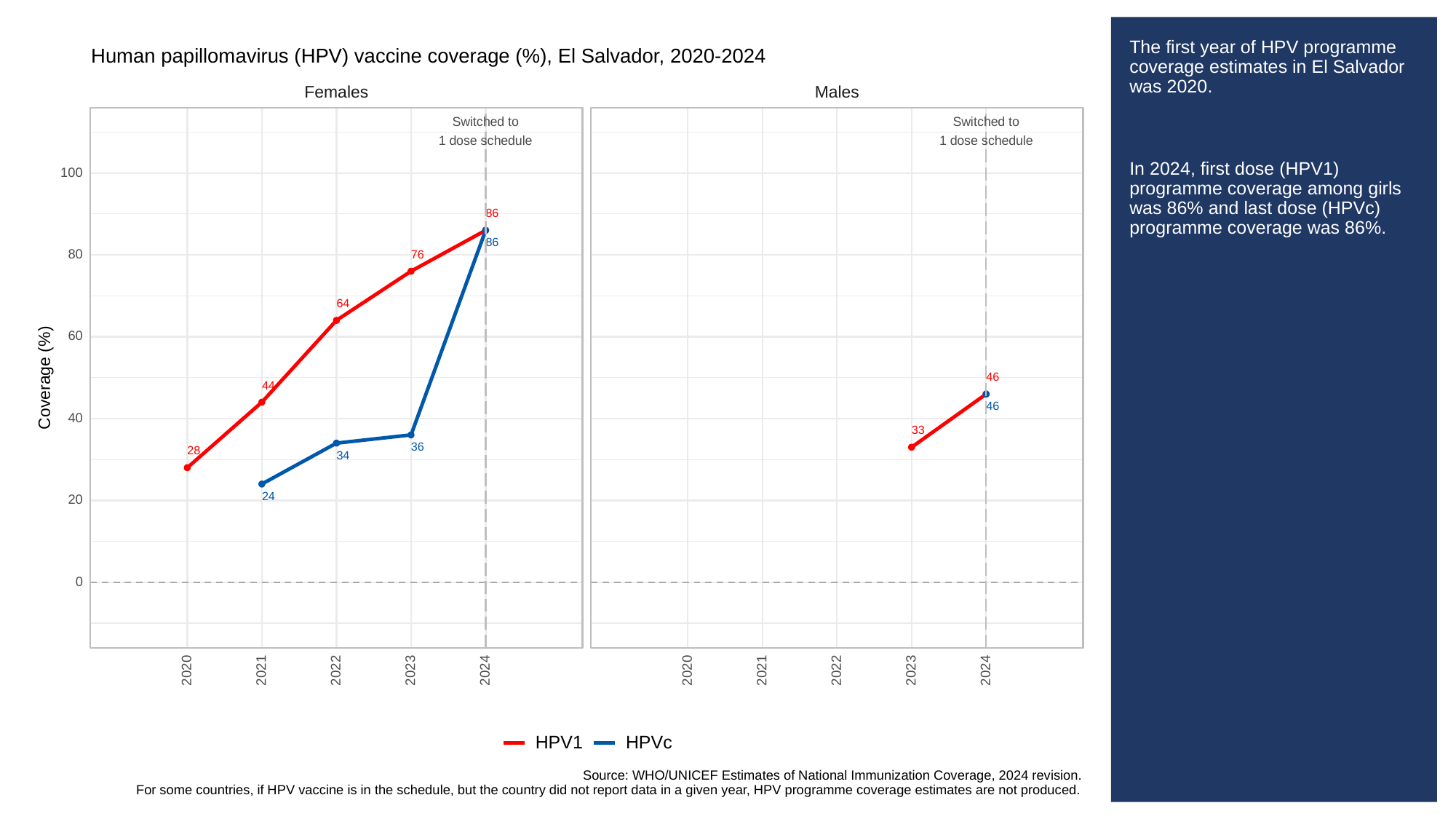

# The first year of HPV programme coverage estimates in El Salvador was 2020.

In 2024, first dose (HPV1) programme coverage among girls was 86% and last dose (HPVc) programme coverage was 86%.

Human papillomavirus (HPV) vaccine coverage (%), El Salvador, 2020-2024
Females
Males

Switched to
Switched to

1 dose schedule
1 dose schedule
100

86

86
80
76

64

60

Coverage (%)
46

44

46
40

33

36

28
34

24
20

0

2023
2023
2020
2021
2022
2024
2020
2021
2022
2024
HPVc
HPV1

Source: WHO/UNICEF Estimates of National Immunization Coverage, 2024 revision.
For some countries, if HPV vaccine is in the schedule, but the country did not report data in a given year, HPV programme coverage estimates are not produced.